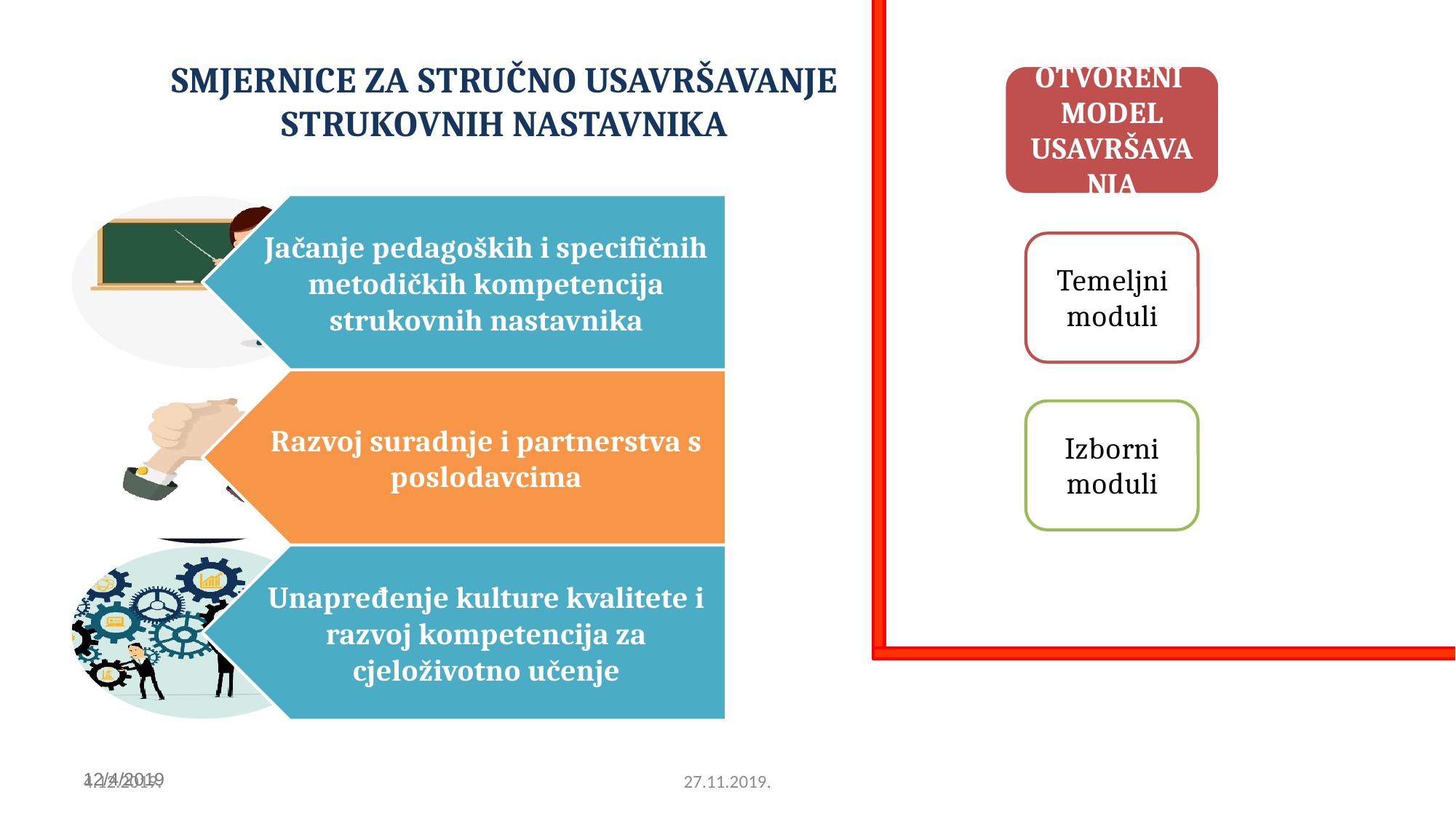

# SMJERNICE ZA STRUČNO USAVRŠAVANJE STRUKOVNIH NASTAVNIKA
OTVORENI  MODEL USAVRŠAVANJA
Temeljni moduli
Izborni moduli

Jačanje pedagoških i specifičnih metodičkih kompetencija strukovnih nastavnika
Razvoj suradnje i partnerstva s poslodavcima
Unapređenje kulture kvalitete i razvoj kompetencija za cjeloživotno učenje

4.12.2019.
27.11.2019.